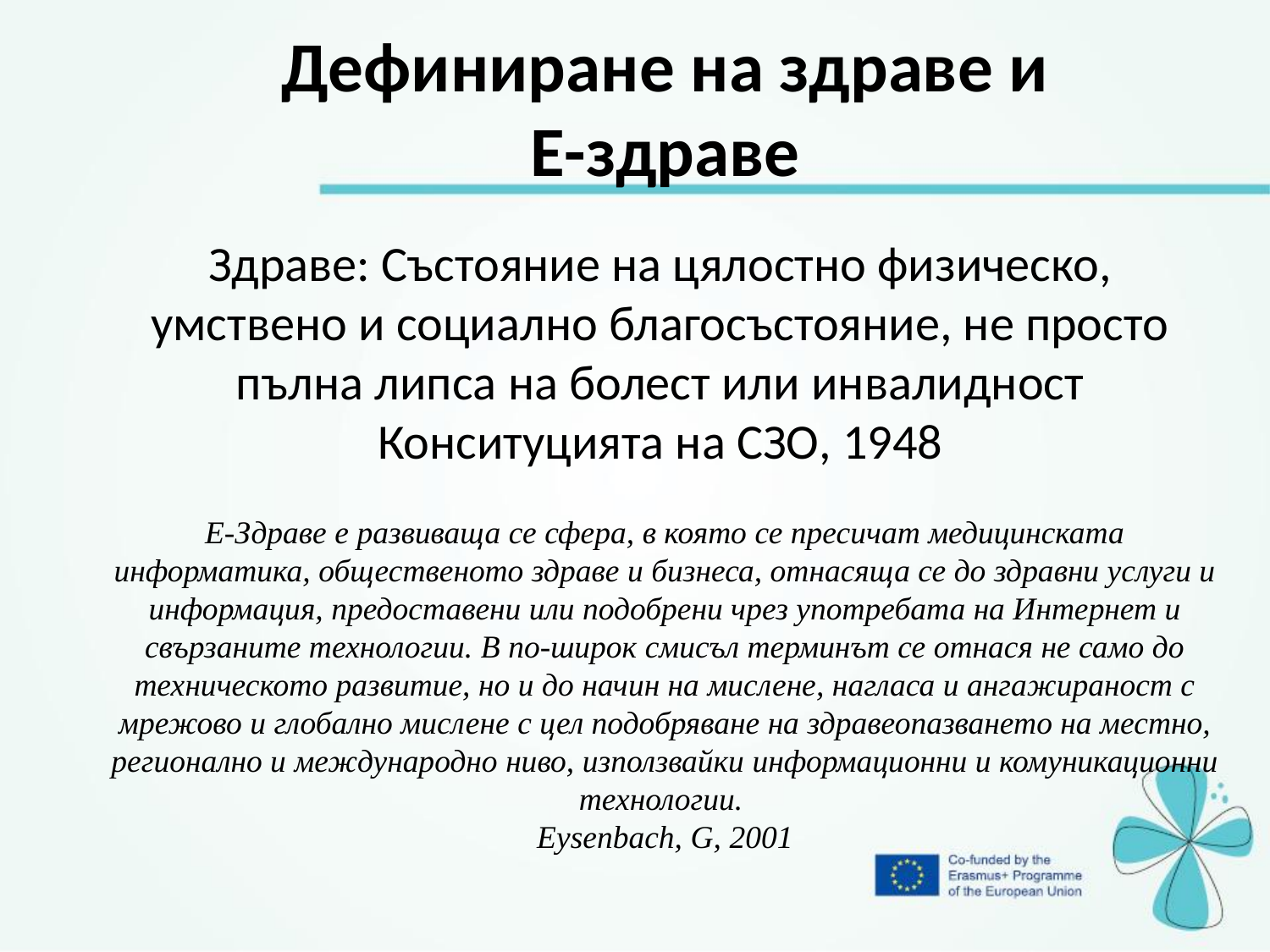

Дефиниране на здраве и Е-здраве
Здраве: Състояние на цялостно физическо, умствено и социално благосъстояние, не просто пълна липса на болест или инвалидност
Конситуцията на СЗО, 1948
Е-Здраве е развиваща се сфера, в която се пресичат медицинската информатика, общественото здраве и бизнеса, отнасяща се до здравни услуги и информация, предоставени или подобрени чрез употребата на Интернет и свързаните технологии. В по-широк смисъл терминът се отнася не само до техническото развитие, но и до начин на мислене, нагласа и ангажираност с мрежово и глобално мислене с цел подобряване на здравеопазването на местно, регионално и международно ниво, използвайки информационни и комуникационни технологии.
Eysenbach, G, 2001